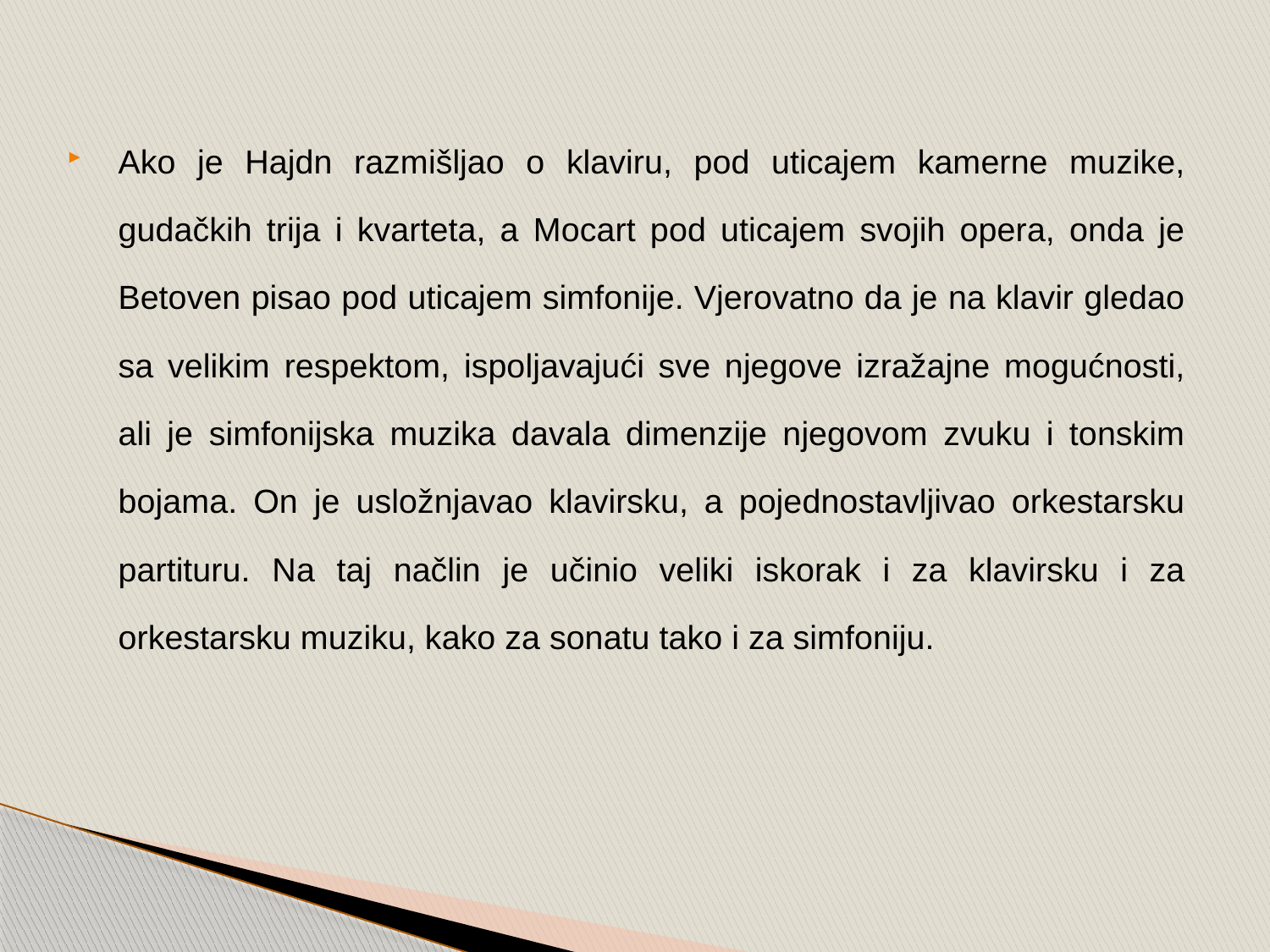

Ako je Hajdn razmišljao o klaviru, pod uticajem kamerne muzike, gudačkih trija i kvarteta, a Mocart pod uticajem svojih opera, onda je Betoven pisao pod uticajem simfonije. Vjerovatno da je na klavir gledao sa velikim respektom, ispoljavajući sve njegove izražajne mogućnosti, ali je simfonijska muzika davala dimenzije njegovom zvuku i tonskim bojama. On je usložnjavao klavirsku, a pojednostavljivao orkestarsku partituru. Na taj načlin je učinio veliki iskorak i za klavirsku i za orkestarsku muziku, kako za sonatu tako i za simfoniju.